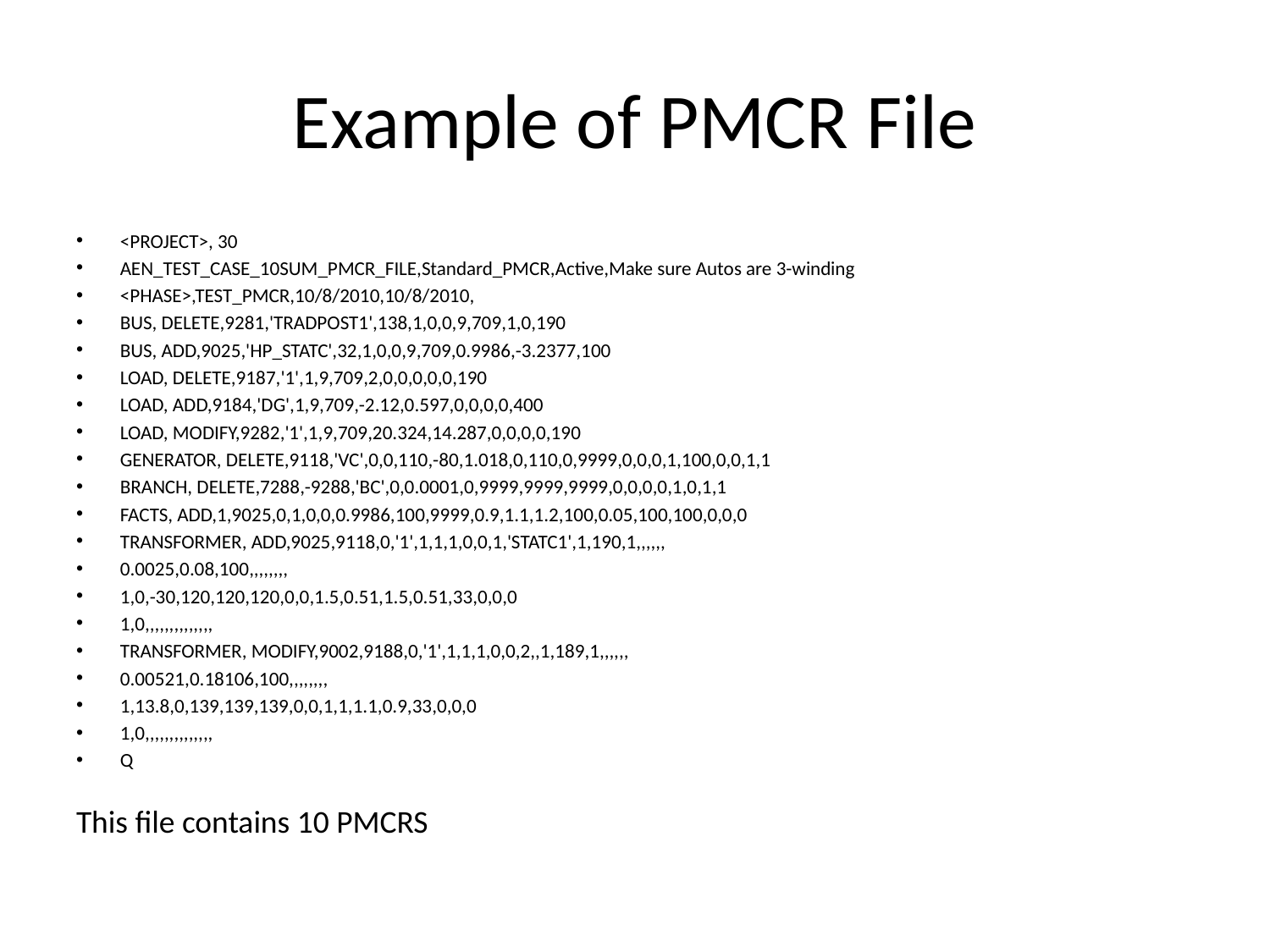

# Example of PMCR File
<PROJECT>, 30
AEN_TEST_CASE_10SUM_PMCR_FILE,Standard_PMCR,Active,Make sure Autos are 3-winding
<PHASE>,TEST_PMCR,10/8/2010,10/8/2010,
BUS, DELETE,9281,'TRADPOST1',138,1,0,0,9,709,1,0,190
BUS, ADD,9025,'HP_STATC',32,1,0,0,9,709,0.9986,-3.2377,100
LOAD, DELETE,9187,'1',1,9,709,2,0,0,0,0,0,190
LOAD, ADD,9184,'DG',1,9,709,-2.12,0.597,0,0,0,0,400
LOAD, MODIFY,9282,'1',1,9,709,20.324,14.287,0,0,0,0,190
GENERATOR, DELETE,9118,'VC',0,0,110,-80,1.018,0,110,0,9999,0,0,0,1,100,0,0,1,1
BRANCH, DELETE,7288,-9288,'BC',0,0.0001,0,9999,9999,9999,0,0,0,0,1,0,1,1
FACTS, ADD,1,9025,0,1,0,0,0.9986,100,9999,0.9,1.1,1.2,100,0.05,100,100,0,0,0
TRANSFORMER, ADD,9025,9118,0,'1',1,1,1,0,0,1,'STATC1',1,190,1,,,,,,
0.0025,0.08,100,,,,,,,,
1,0,-30,120,120,120,0,0,1.5,0.51,1.5,0.51,33,0,0,0
1,0,,,,,,,,,,,,,,
TRANSFORMER, MODIFY,9002,9188,0,'1',1,1,1,0,0,2,,1,189,1,,,,,,
0.00521,0.18106,100,,,,,,,,
1,13.8,0,139,139,139,0,0,1,1,1.1,0.9,33,0,0,0
1,0,,,,,,,,,,,,,,
Q

This file contains 10 PMCRS